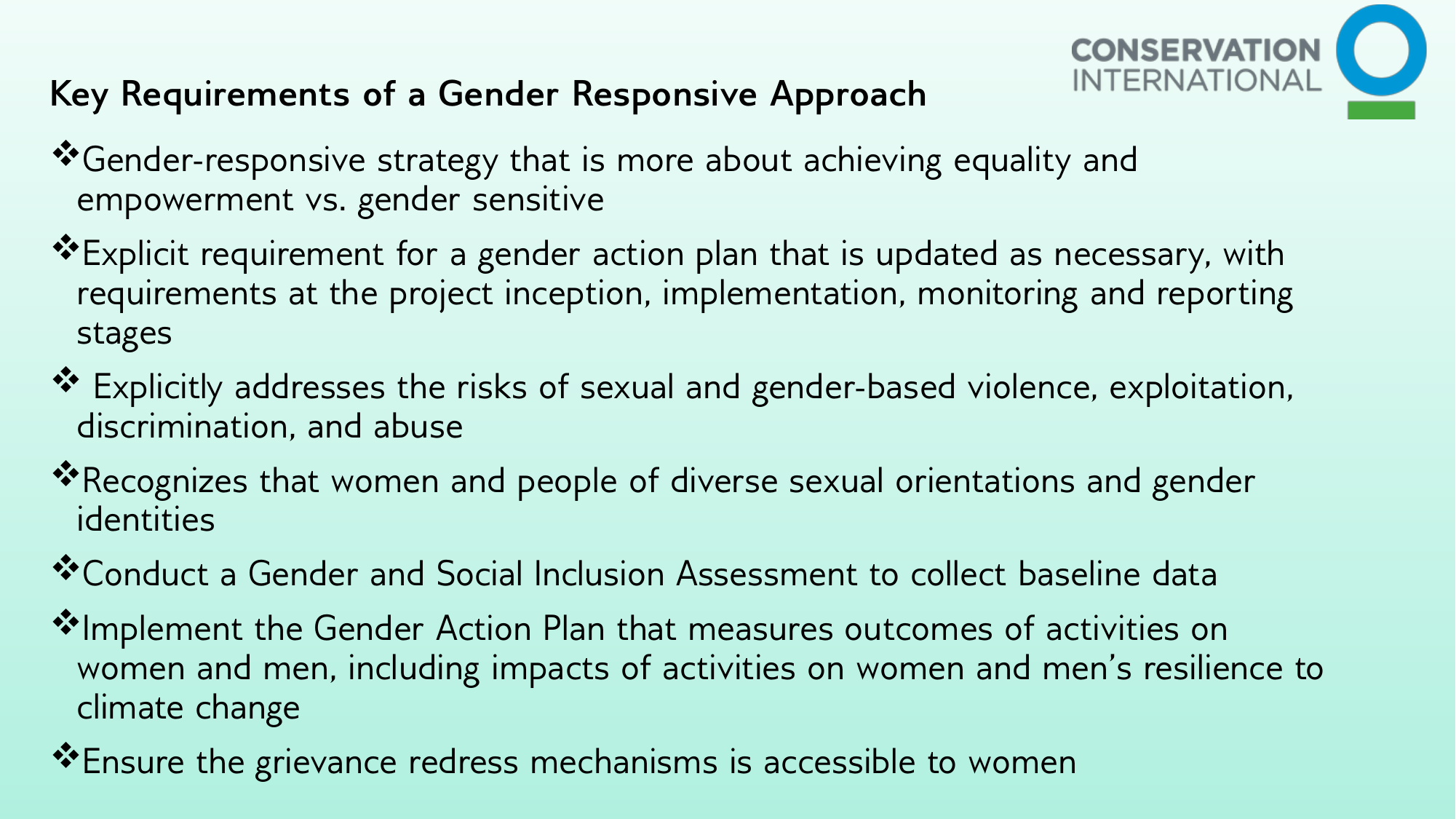

# Key Requirements of a Gender Responsive Approach
Gender-responsive strategy that is more about achieving equality and empowerment vs. gender sensitive
Explicit requirement for a gender action plan that is updated as necessary, with requirements at the project inception, implementation, monitoring and reporting stages
 Explicitly addresses the risks of sexual and gender-based violence, exploitation, discrimination, and abuse
Recognizes that women and people of diverse sexual orientations and gender identities
Conduct a Gender and Social Inclusion Assessment to collect baseline data
Implement the Gender Action Plan that measures outcomes of activities on women and men, including impacts of activities on women and men’s resilience to climate change
Ensure the grievance redress mechanisms is accessible to women